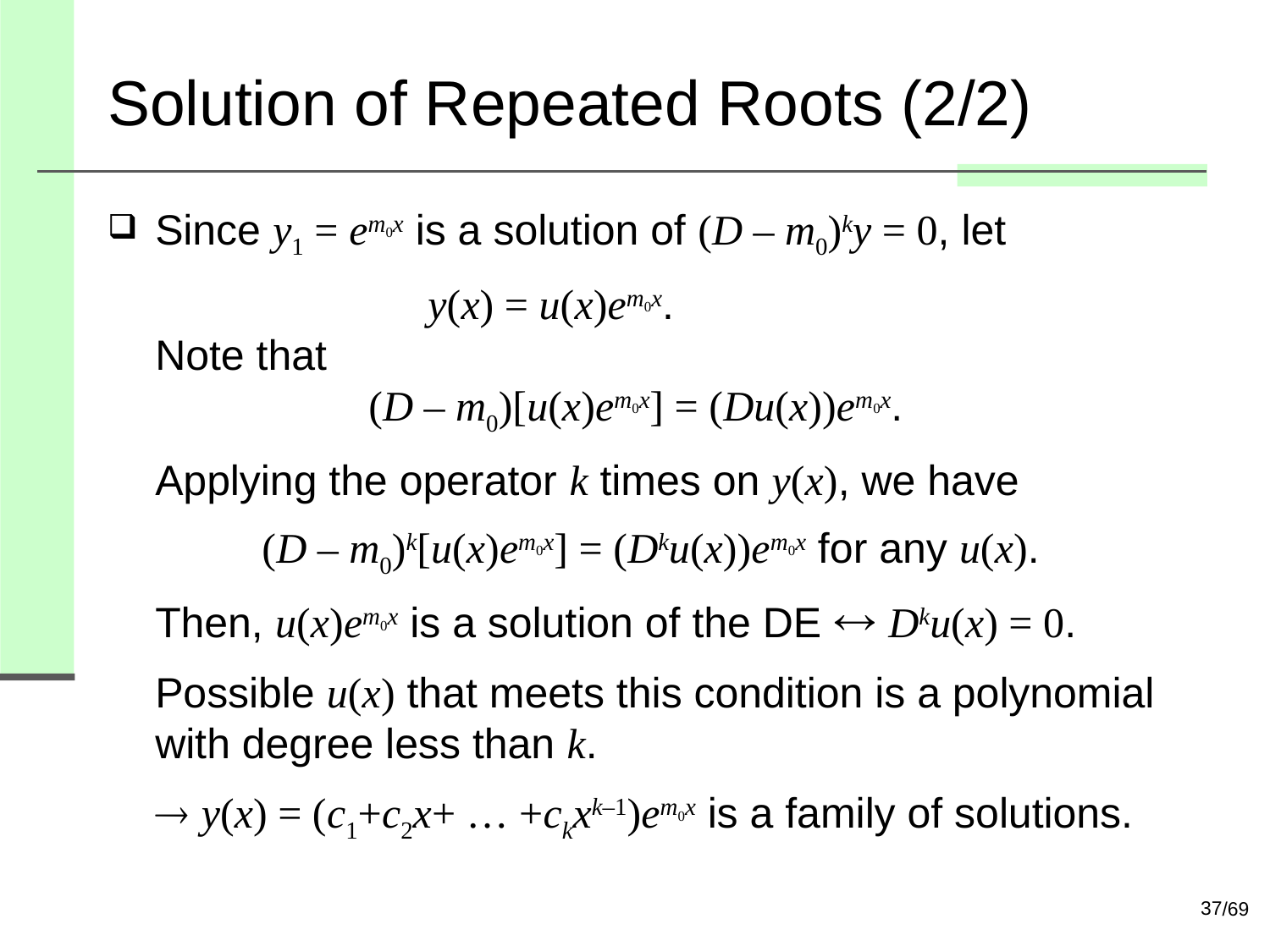

# Solution of Repeated Roots (2/2)
Since y1 = em0x is a solution of (D – m0)ky = 0, let
                       y(x) = u(x)em0x.
Note that
                  (D – m0)[u(x)em0x] = (Du(x))em0x.
Applying the operator k times on y(x), we have
         (D – m0)k[u(x)em0x] = (Dku(x))em0x for any u(x).
Then, u(x)em0x is a solution of the DE ↔ Dku(x) = 0.
Possible u(x) that meets this condition is a polynomial with degree less than k.
→ y(x) = (c1+c2x+ … +ckxk–1)em0x is a family of solutions.
37